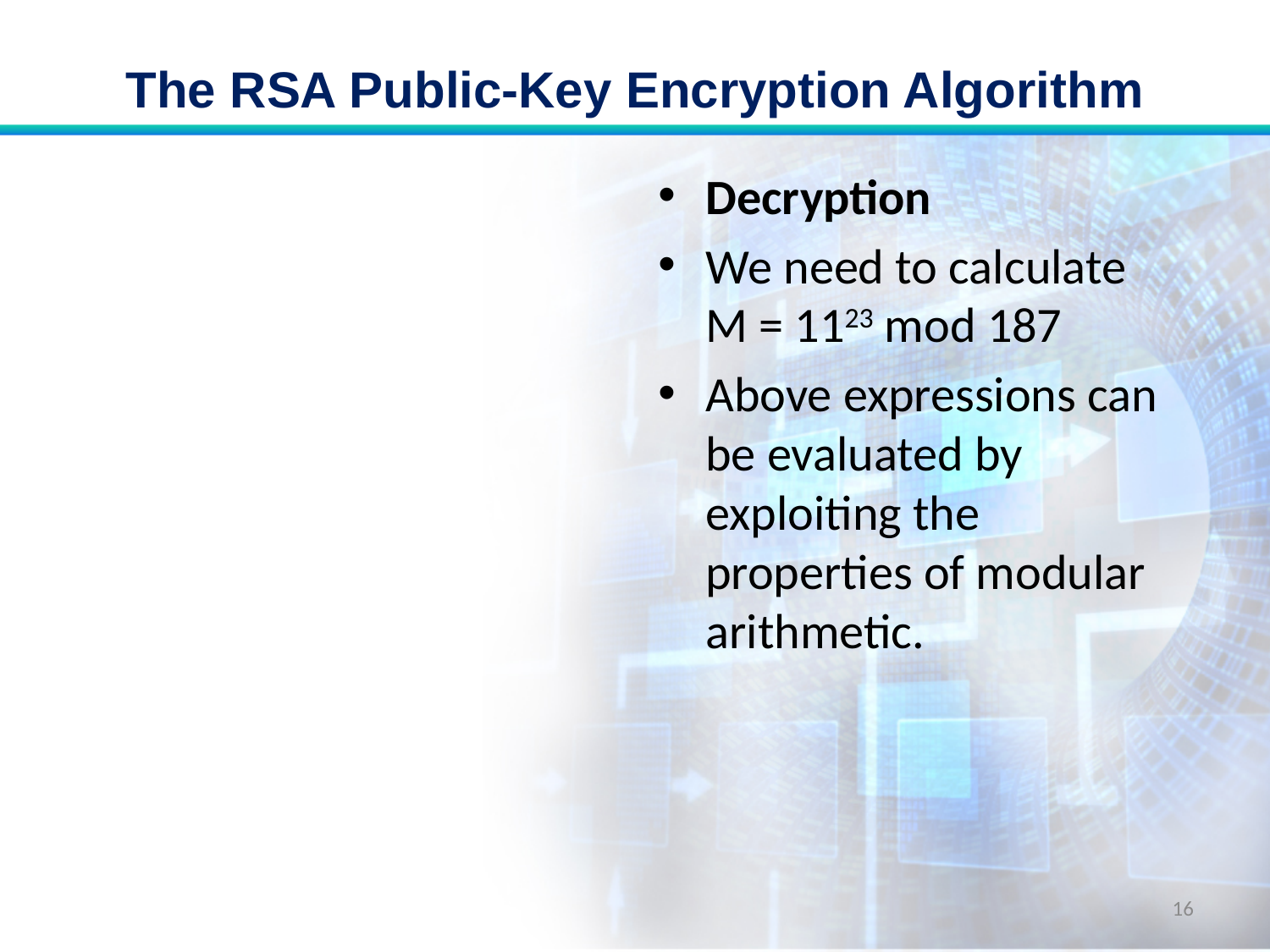

# The RSA Public-Key Encryption Algorithm
Decryption
We need to calculate M = 1123 mod 187
Above expressions can be evaluated by exploiting the properties of modular arithmetic.

16